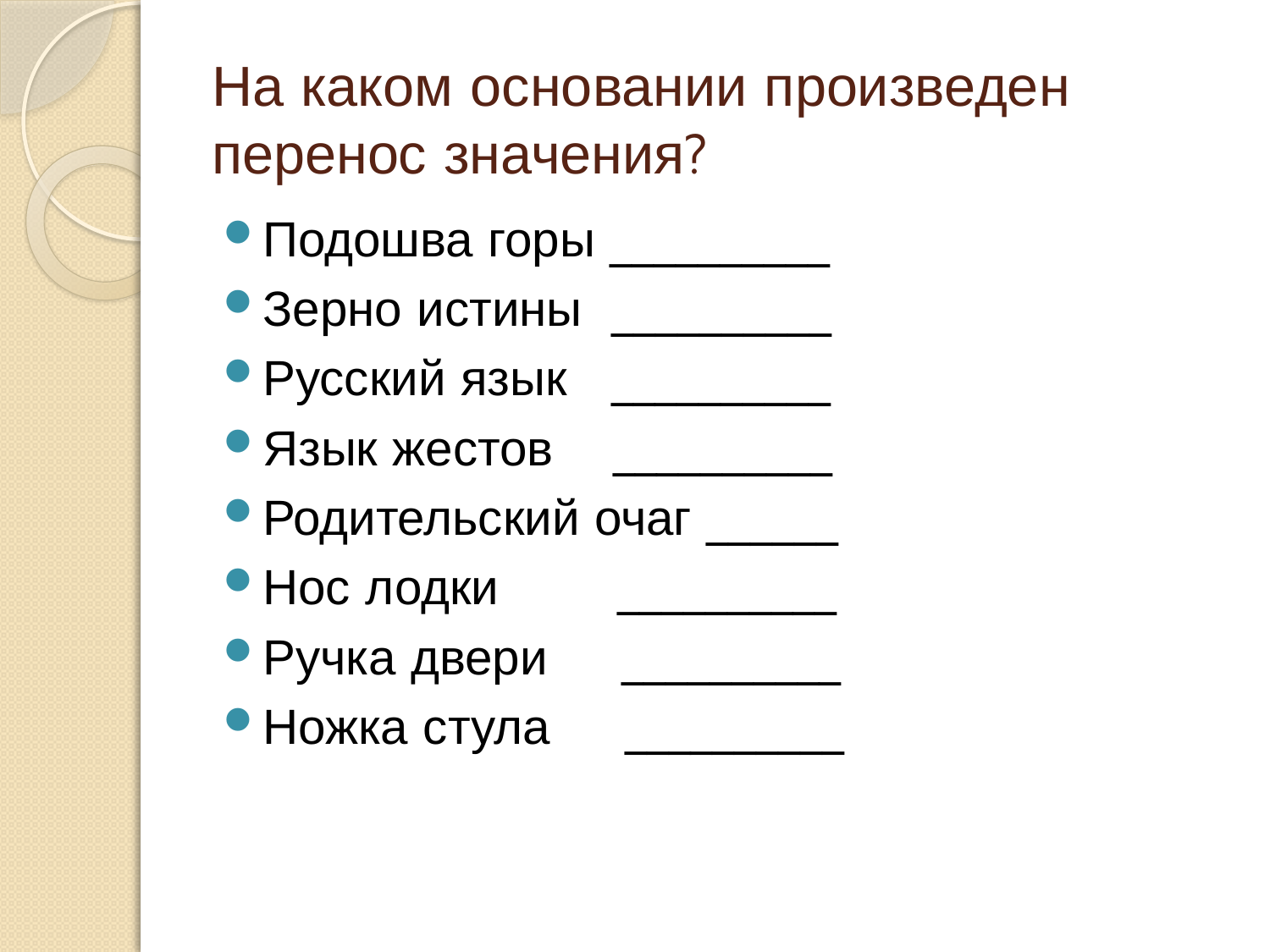

# На каком основании произведен перенос значения?
Подошва горы __________
Зерно истины  __________
Русский язык   __________
Язык жестов    __________
Родительский очаг ______
Нос лодки        __________
Ручка двери     __________
Ножка стула     __________